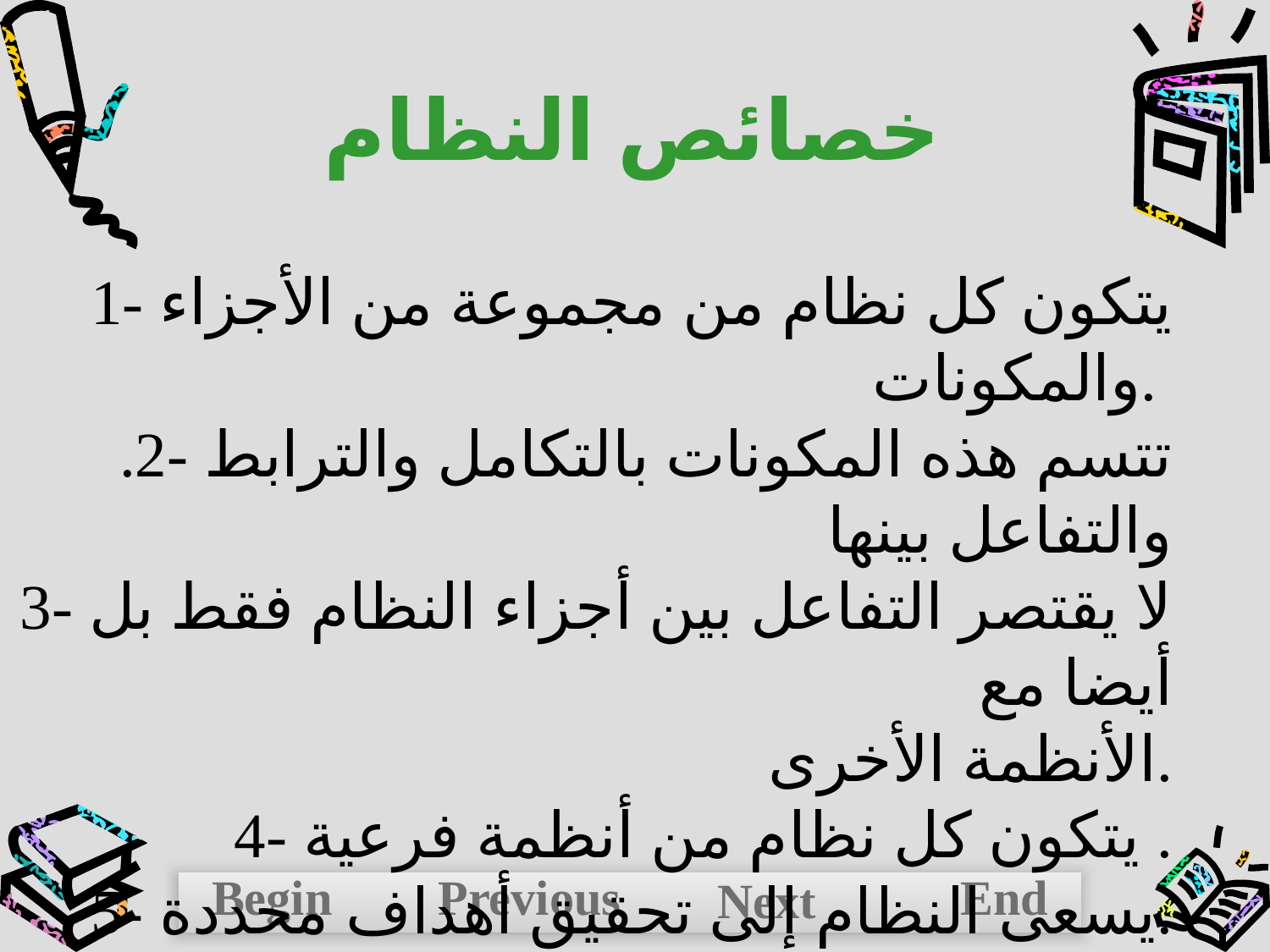

خصائص النظام
1- يتكون كل نظام من مجموعة من الأجزاء والمكونات.
.2- تتسم هذه المكونات بالتكامل والترابط والتفاعل بينها
3- لا يقتصر التفاعل بين أجزاء النظام فقط بل أيضا مع
    الأنظمة الأخرى.
4- يتكون كل نظام من أنظمة فرعية .
5- يسعى النظام إلى تحقيق أهداف محددة.

Begin
Previous
End
Next